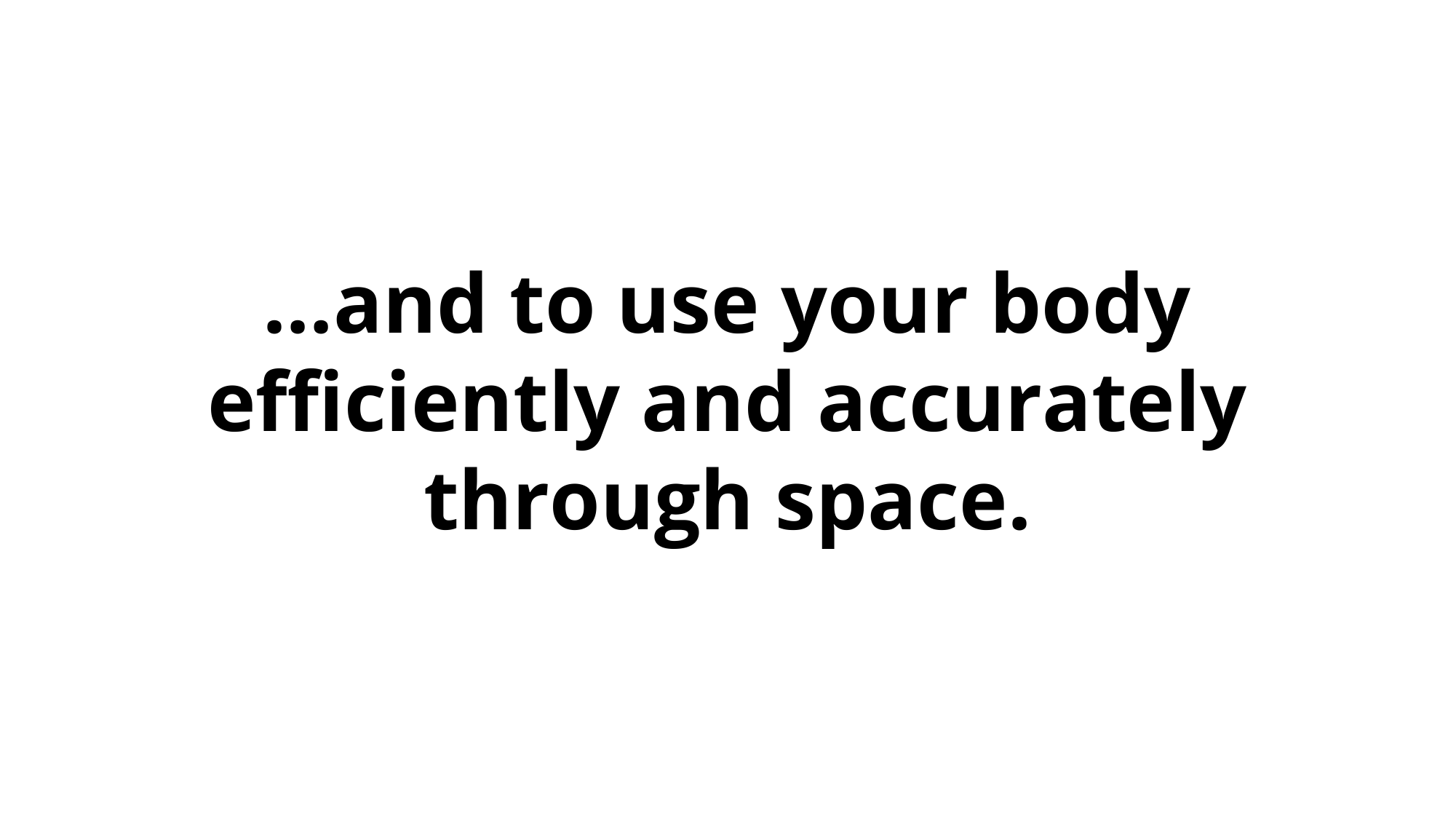

…and to use your body efficiently and accurately through space.